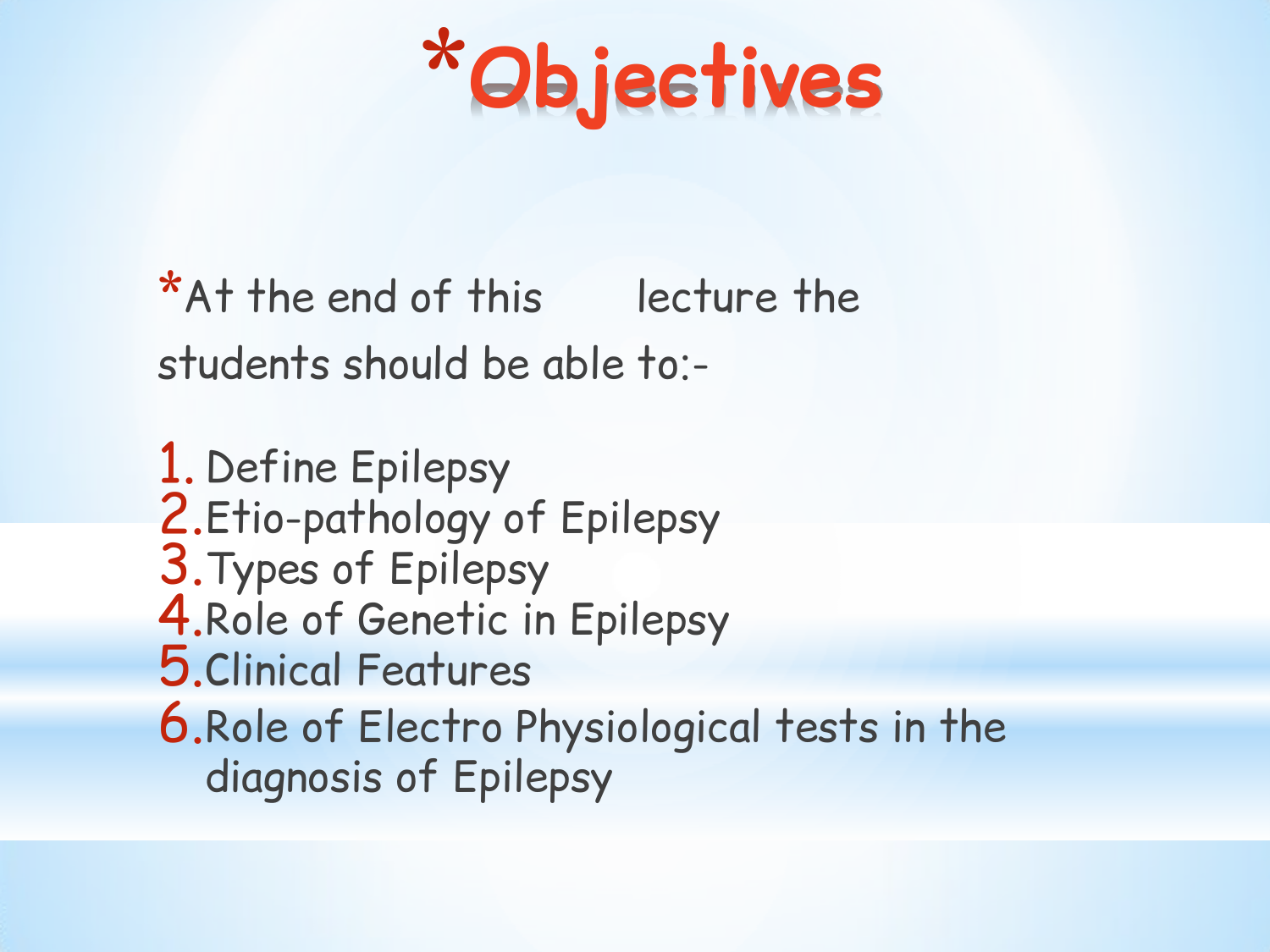

# *Objectives

*At the end of this	lecture	the students should be able to:-

Define Epilepsy
Etio-pathology of Epilepsy
Types of Epilepsy
Role of Genetic in Epilepsy
Clinical Features
Role of Electro Physiological tests in the
diagnosis of Epilepsy